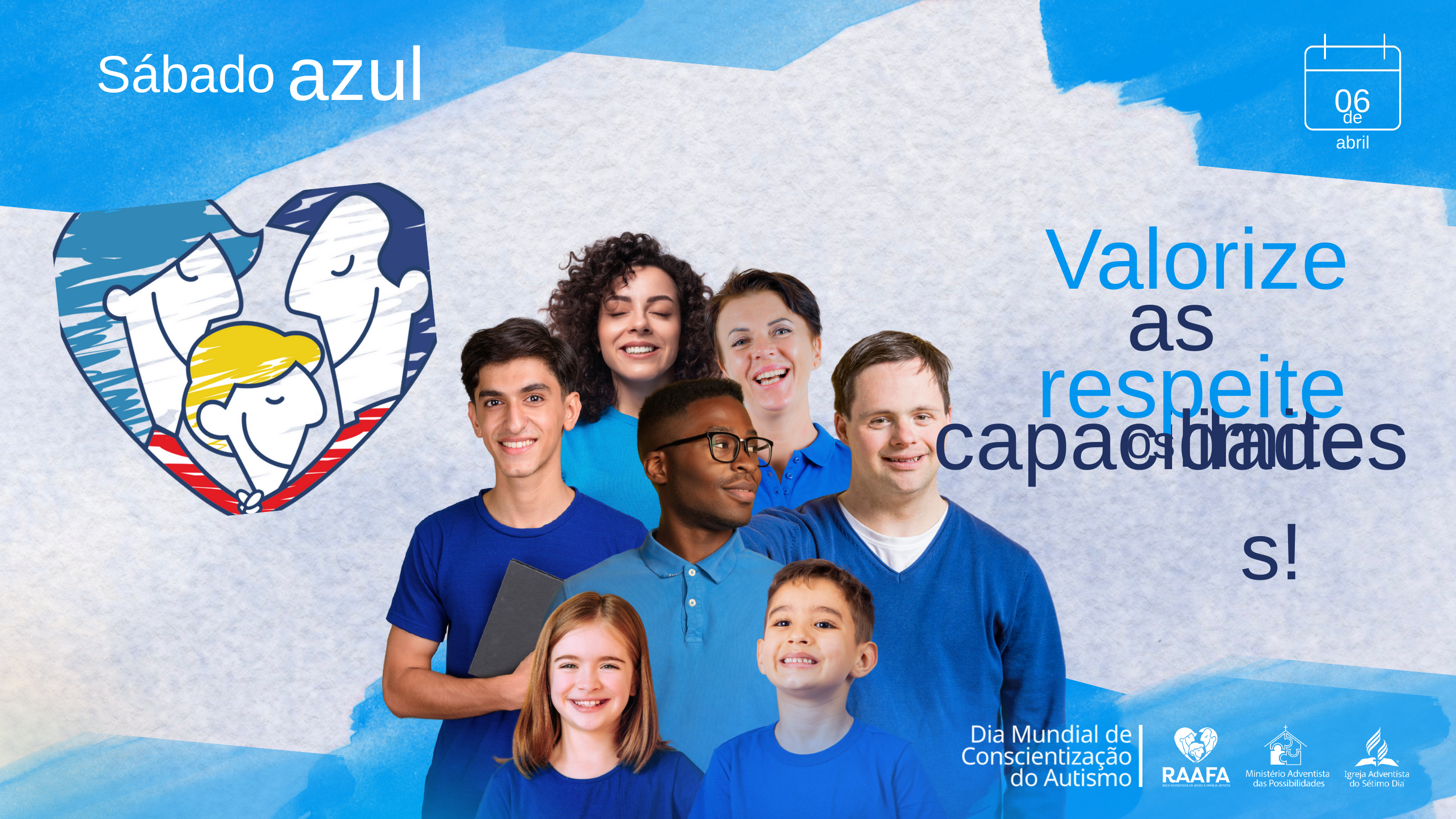

azul
Sábado

06
de abril

Valorize
as capacidades
respeite
limites!
os